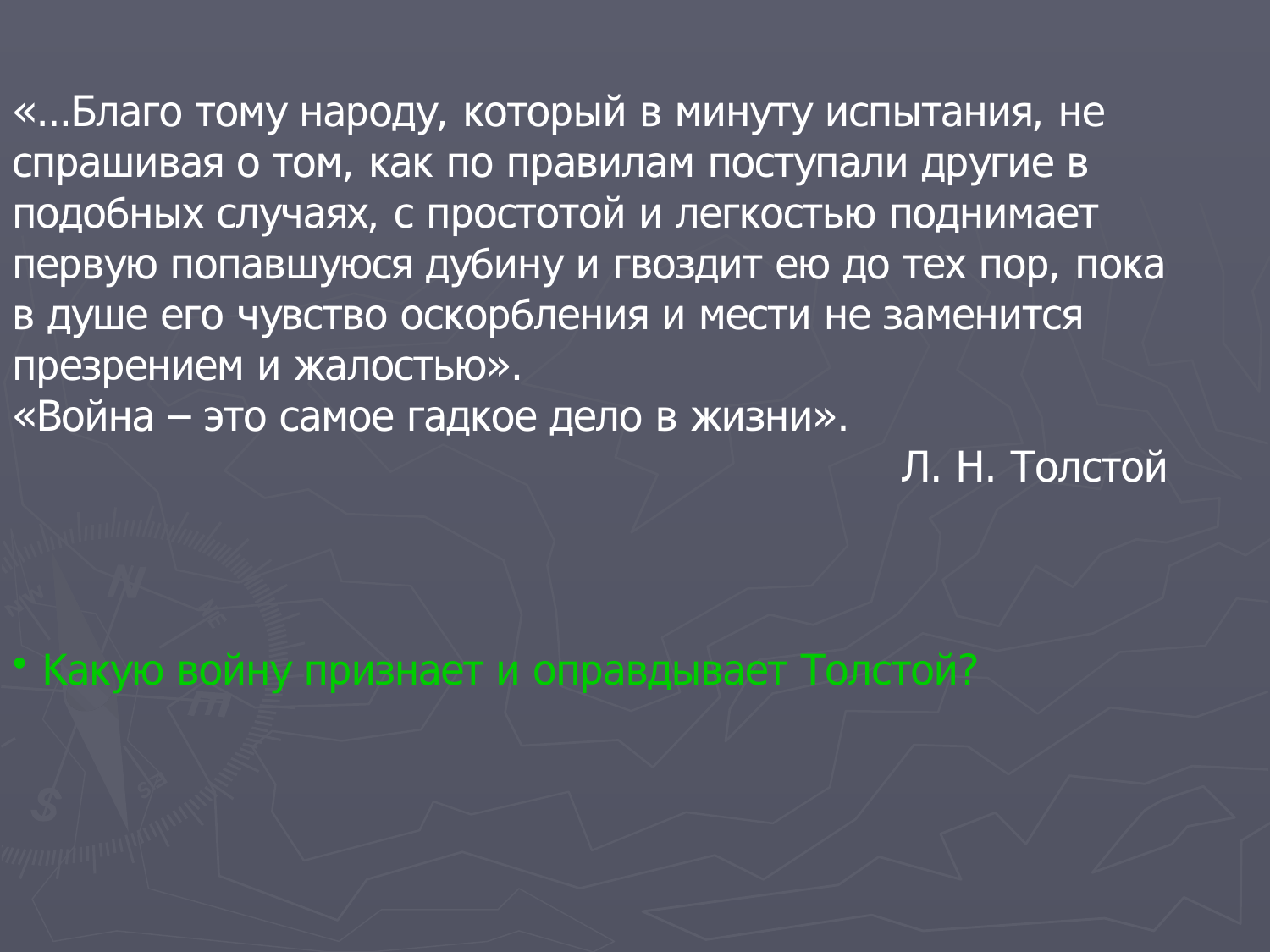

«…Благо тому народу, который в минуту испытания, не спрашивая о том, как по правилам поступали другие в подобных случаях, с простотой и легкостью поднимает
первую попавшуюся дубину и гвоздит ею до тех пор, пока
в душе его чувство оскорбления и мести не заменится презрением и жалостью».
«Война – это самое гадкое дело в жизни».
    							Л. Н. Толстой

Какую войну признает и оправдывает Толстой?